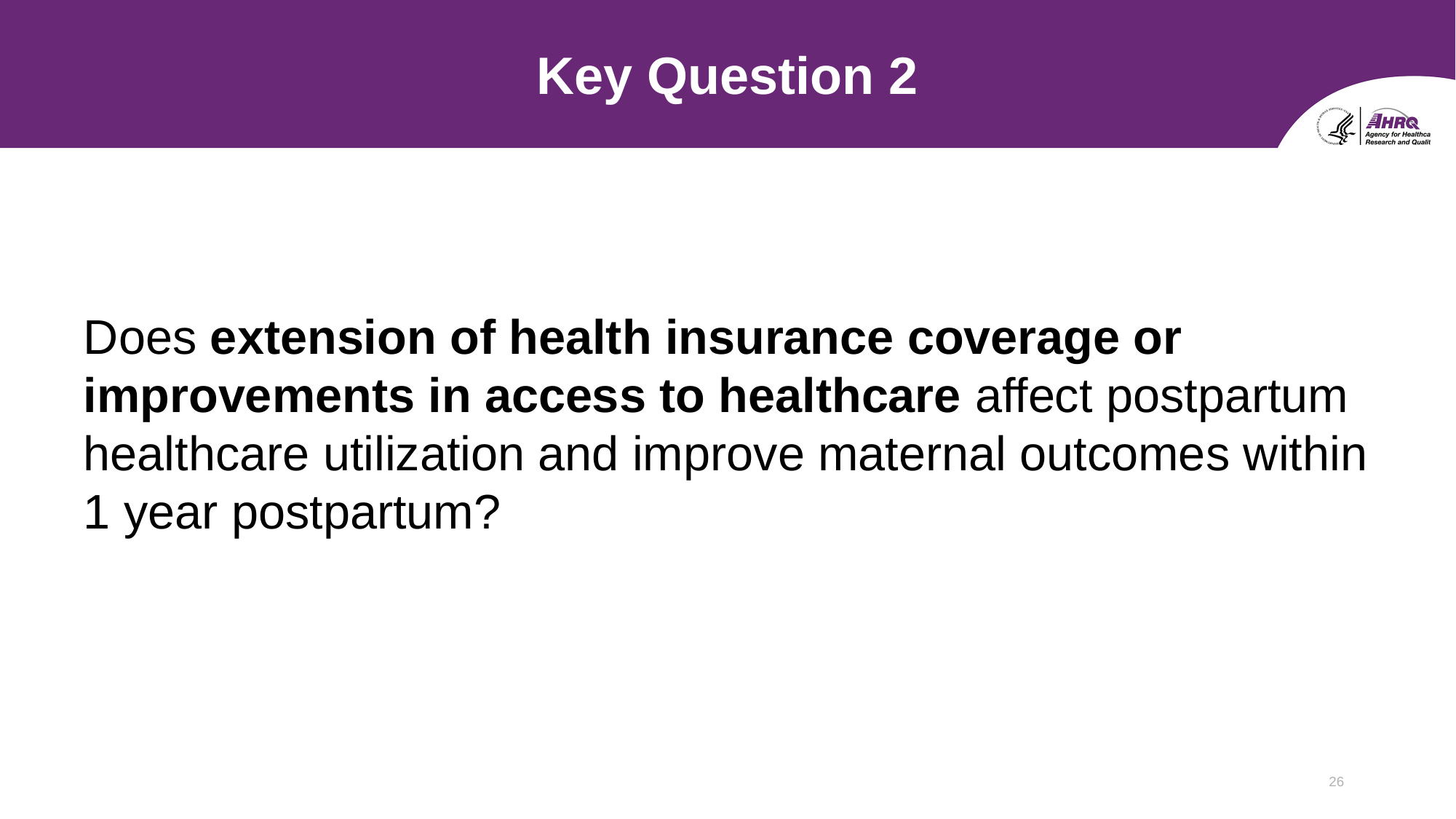

# Key Question 2
Does extension of health insurance coverage or improvements in access to healthcare affect postpartum healthcare utilization and improve maternal outcomes within 1 year postpartum?
26